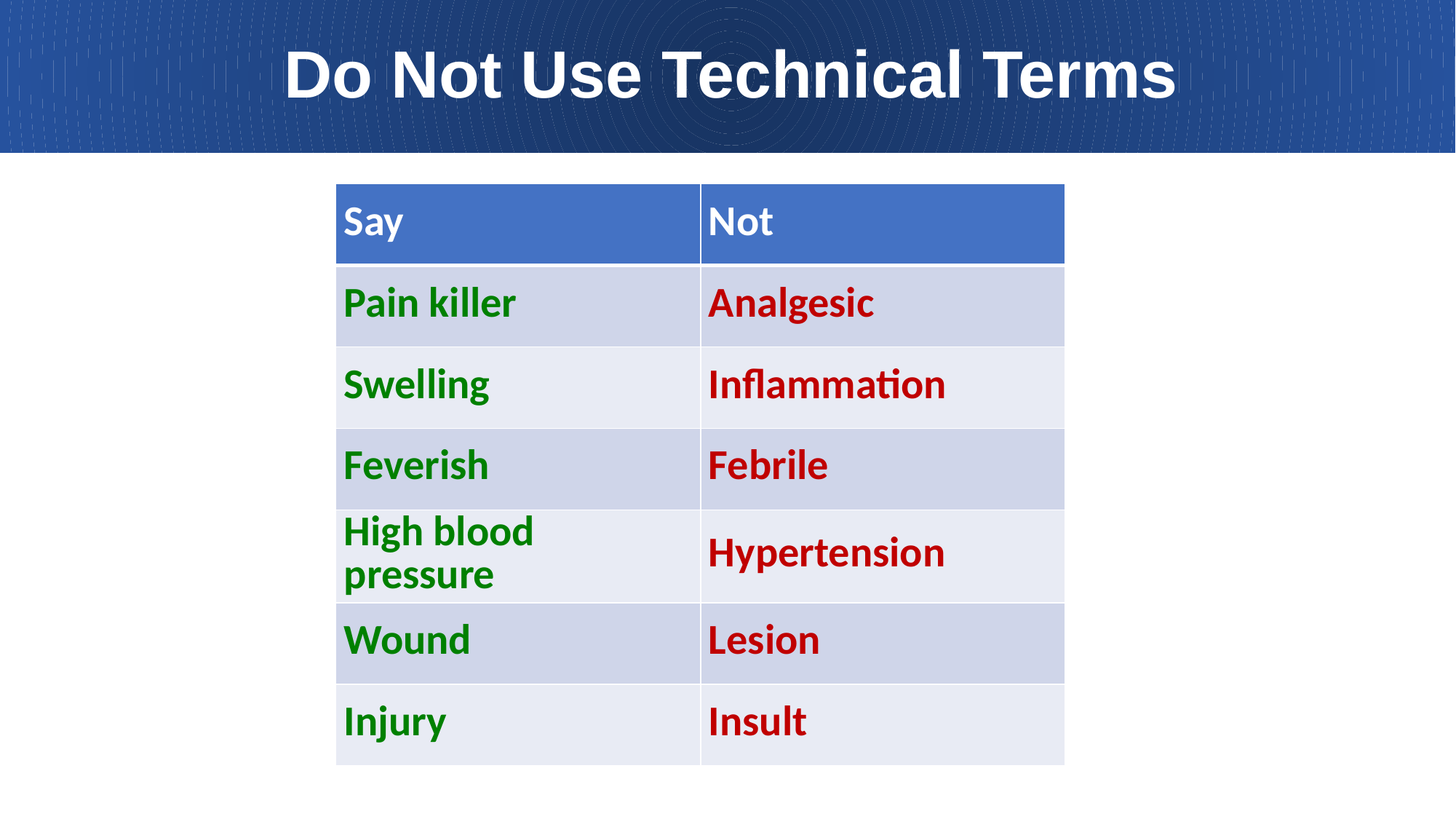

# Do Not Use Technical Terms

| Say | Not |
| --- | --- |
| Pain killer | Analgesic |
| Swelling | Inflammation |
| Feverish | Febrile |
| High blood pressure | Hypertension |
| Wound | Lesion |
| Injury | Insult |